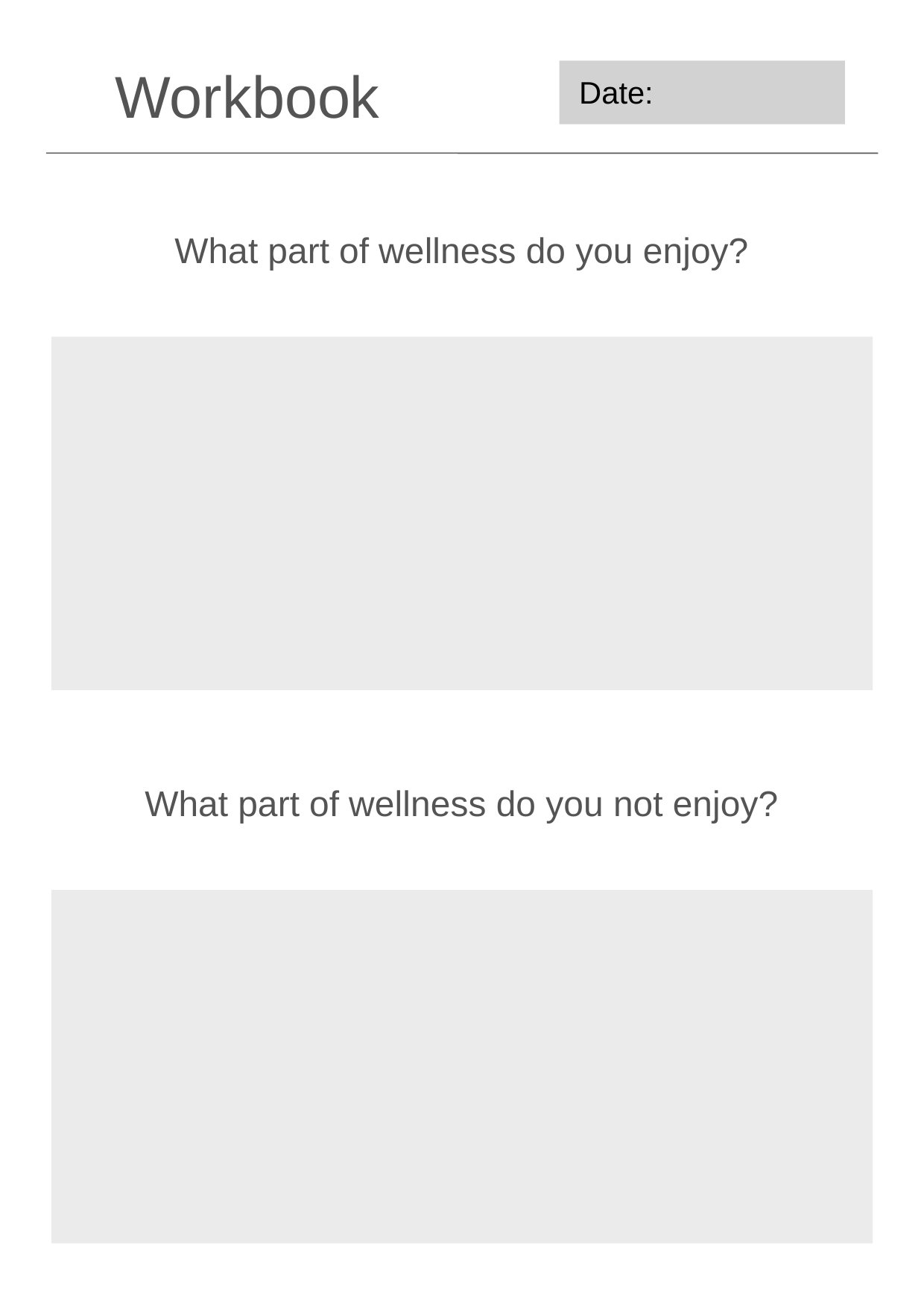

Workbook

Date:

What part of wellness do you enjoy?

What part of wellness do you not enjoy?